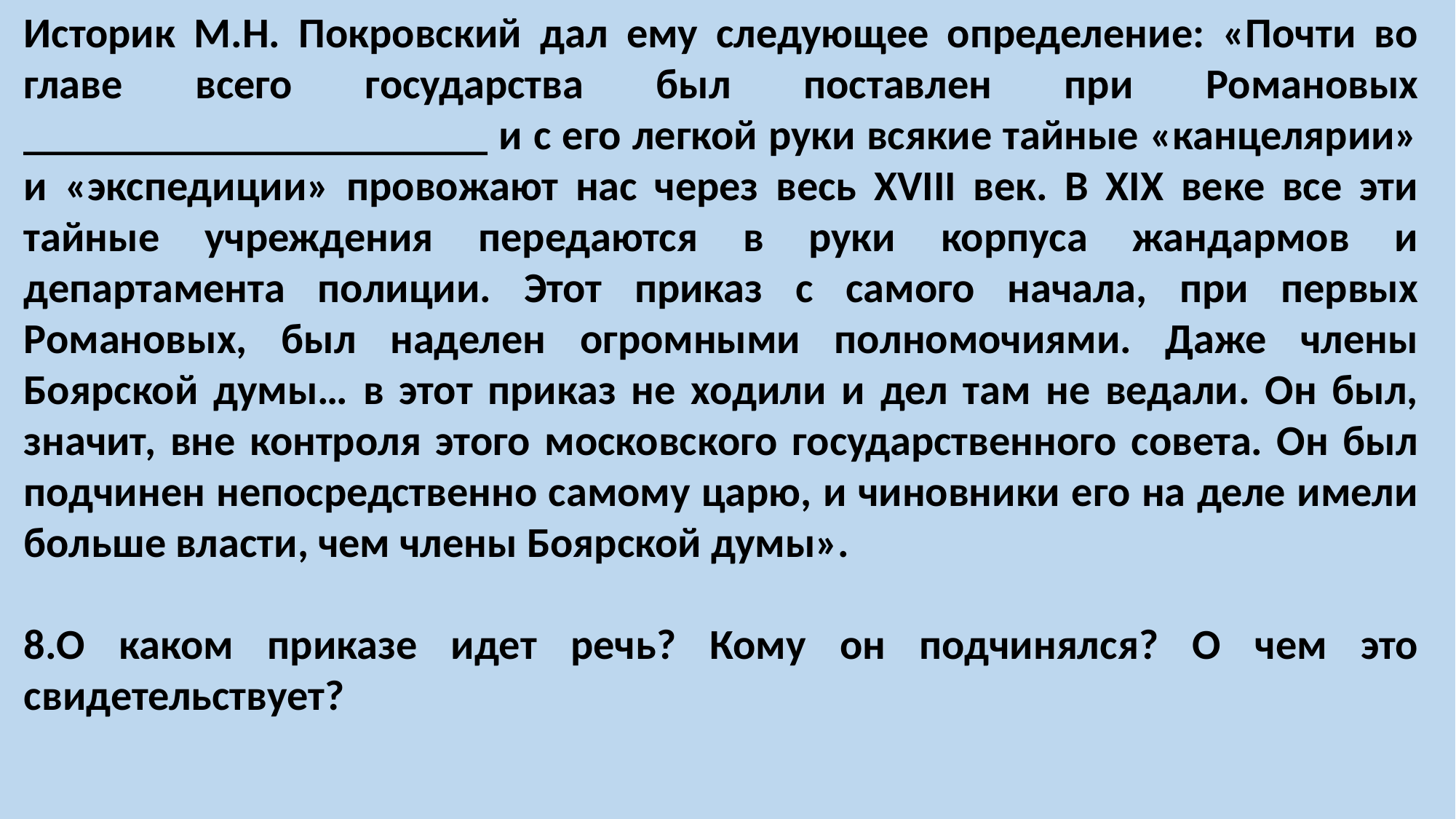

Историк М.Н. Покровский дал ему следующее определение: «Почти во главе всего государства был поставлен при Романовых ______________________ и с его легкой руки всякие тайные «канцелярии» и «экспедиции» провожают нас через весь XVIII век. В XIX веке все эти тайные учреждения передаются в руки корпуса жандармов и департамента полиции. Этот приказ с самого начала, при первых Романовых, был наделен огромными полномочиями. Даже члены Боярской думы… в этот приказ не ходили и дел там не ведали. Он был, значит, вне контроля этого московского государственного совета. Он был подчинен непосредственно самому царю, и чиновники его на деле имели больше власти, чем члены Боярской думы».

8.О каком приказе идет речь? Кому он подчинялся? О чем это свидетельствует?